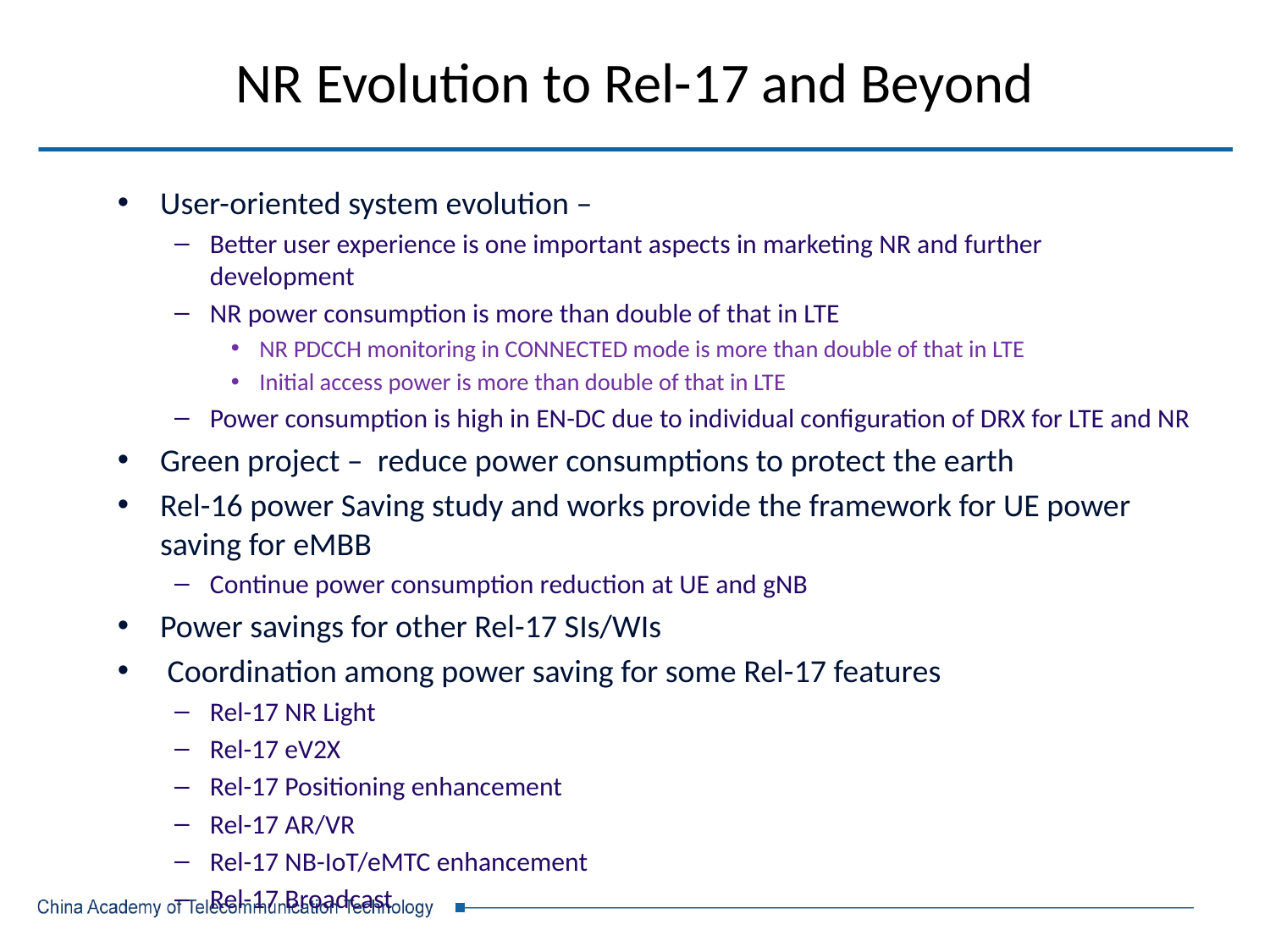

# NR Evolution to Rel-17 and Beyond
User-oriented system evolution –
Better user experience is one important aspects in marketing NR and further development
NR power consumption is more than double of that in LTE
NR PDCCH monitoring in CONNECTED mode is more than double of that in LTE
Initial access power is more than double of that in LTE
Power consumption is high in EN-DC due to individual configuration of DRX for LTE and NR
Green project –  reduce power consumptions to protect the earth
Rel-16 power Saving study and works provide the framework for UE power saving for eMBB
Continue power consumption reduction at UE and gNB
Power savings for other Rel-17 SIs/WIs
 Coordination among power saving for some Rel-17 features
Rel-17 NR Light
Rel-17 eV2X
Rel-17 Positioning enhancement
Rel-17 AR/VR
Rel-17 NB-IoT/eMTC enhancement
Rel-17 Broadcast